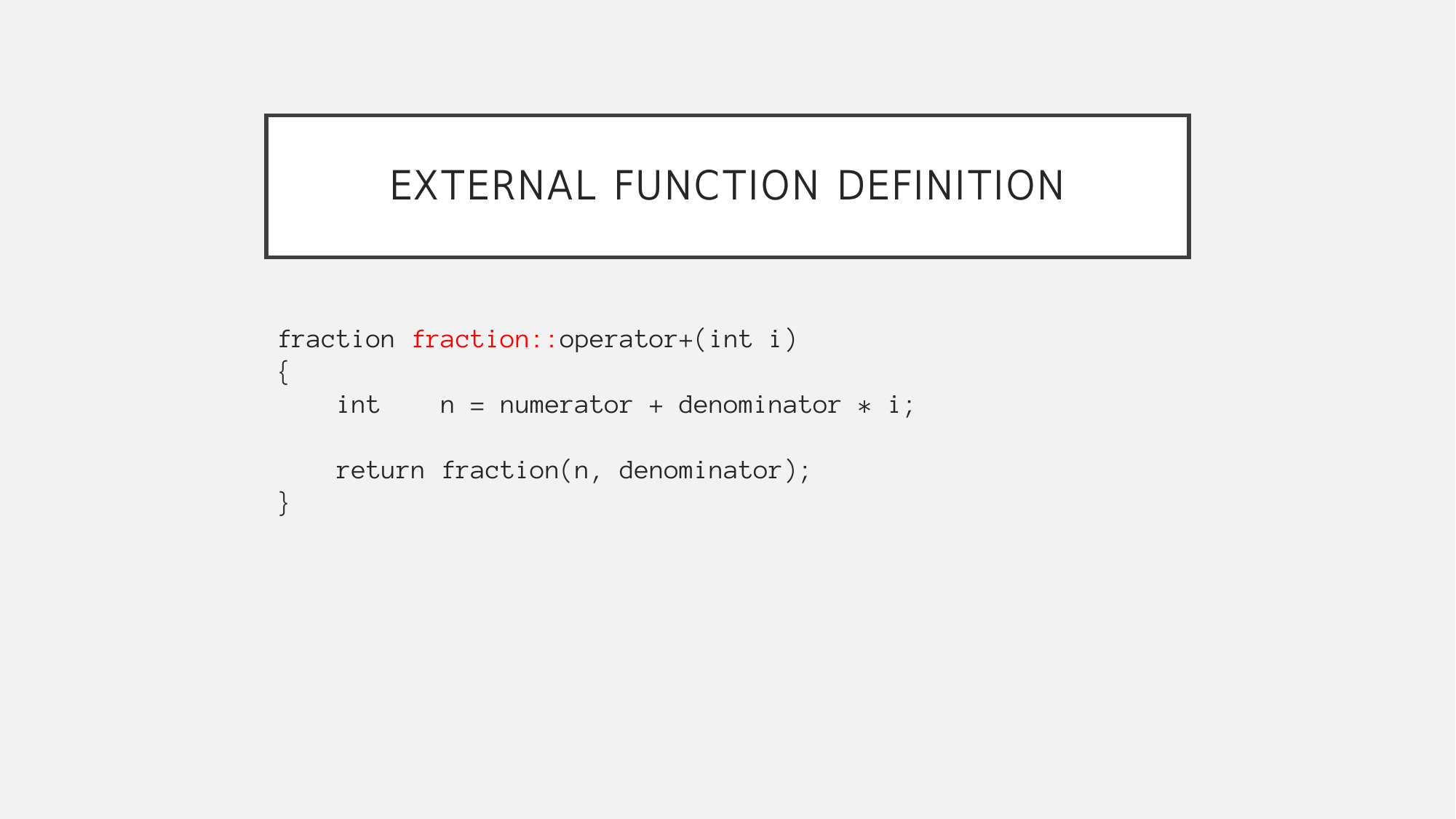

# External function definition
fraction fraction::operator+(int i)
{
    int    n = numerator + denominator * i;

    return fraction(n, denominator);
}